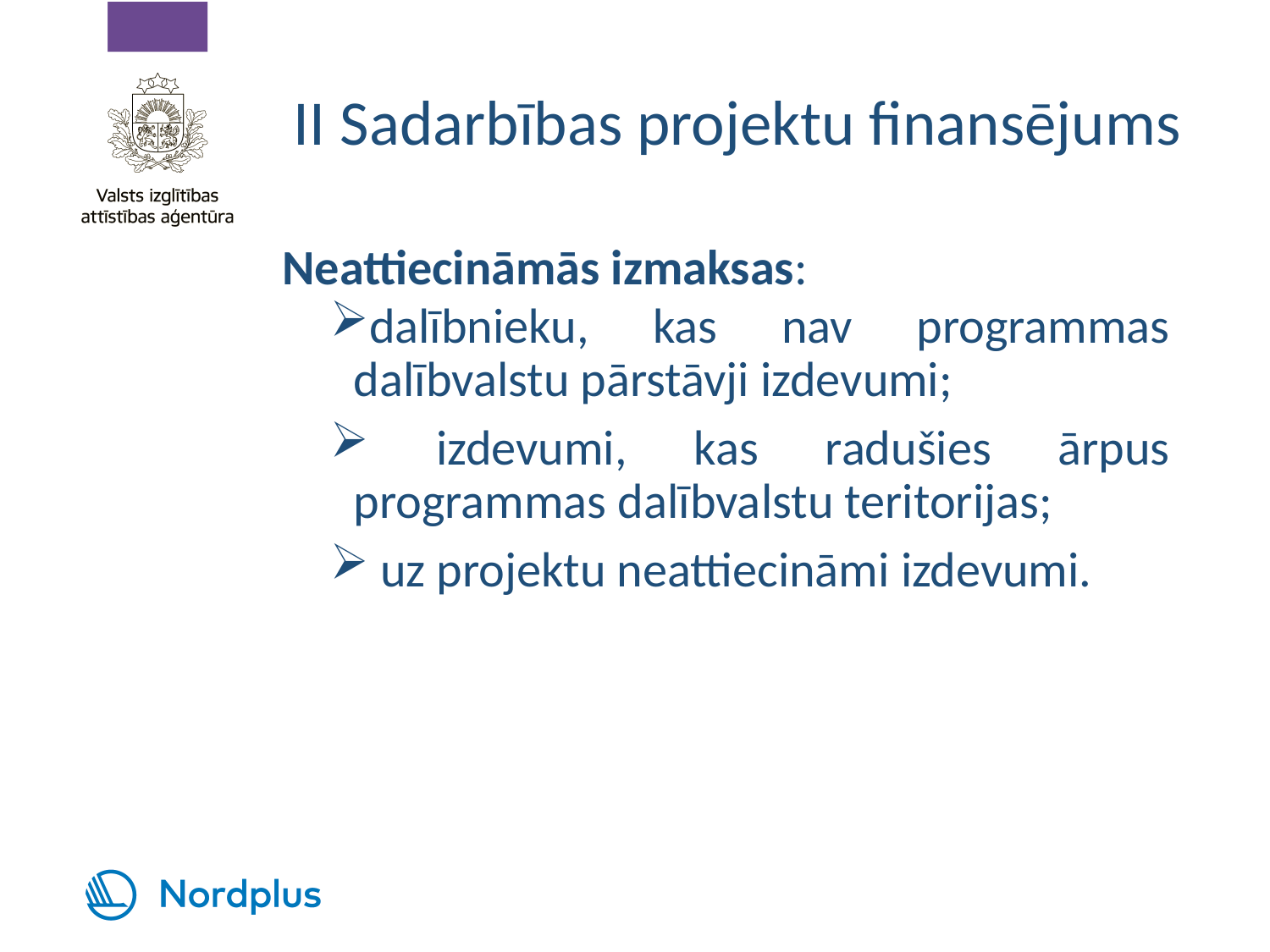

# II Sadarbības projektu finansējums
Neattiecināmās izmaksas:
dalībnieku, kas nav programmas dalībvalstu pārstāvji izdevumi;
 izdevumi, kas radušies ārpus programmas dalībvalstu teritorijas;
 uz projektu neattiecināmi izdevumi.